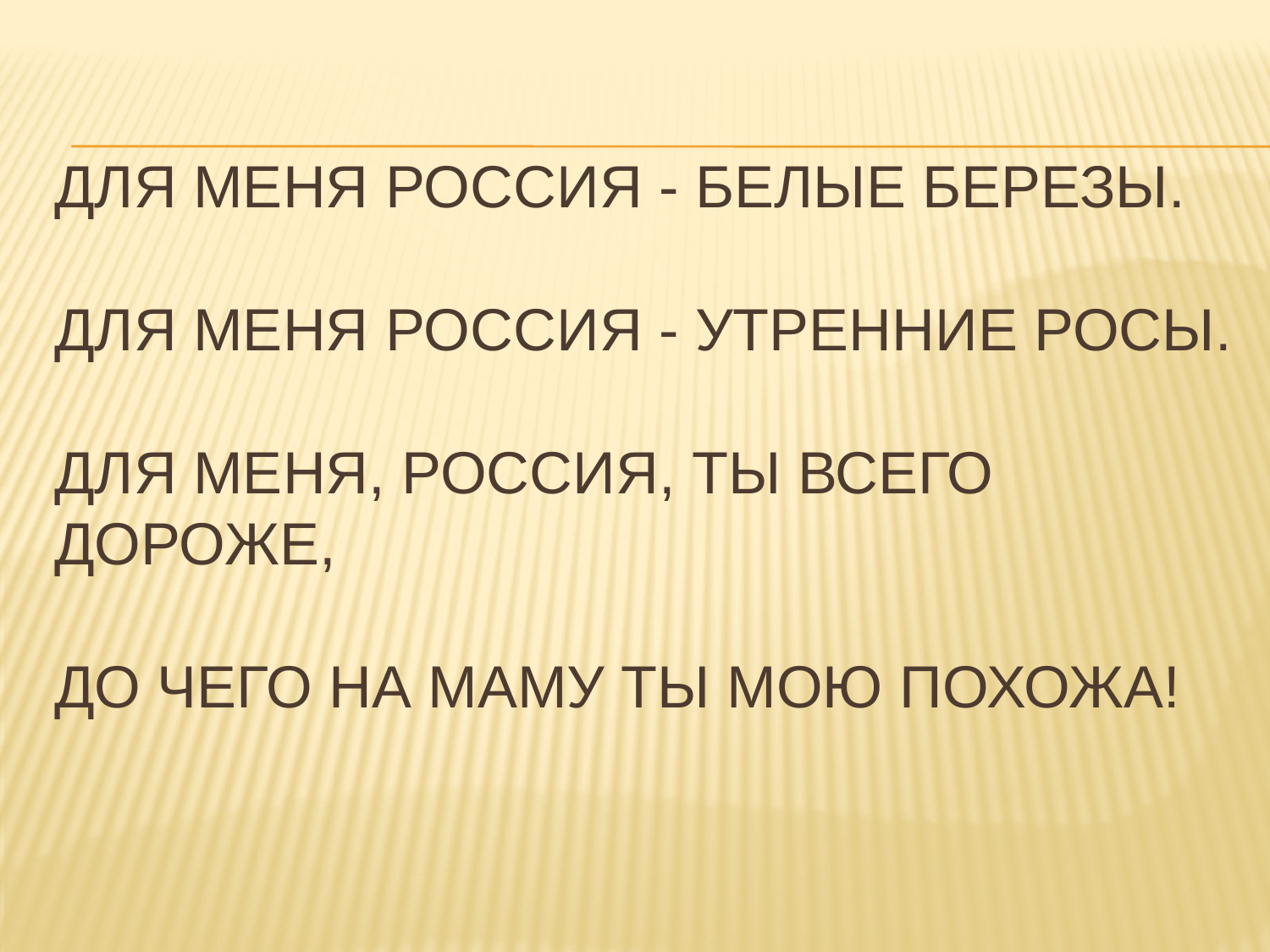

# Для меня Россия - белые березы. Для меня Россия - утренние росы. Для меня, Россия, ты всего дороже, До чего на маму ты мою похожа!